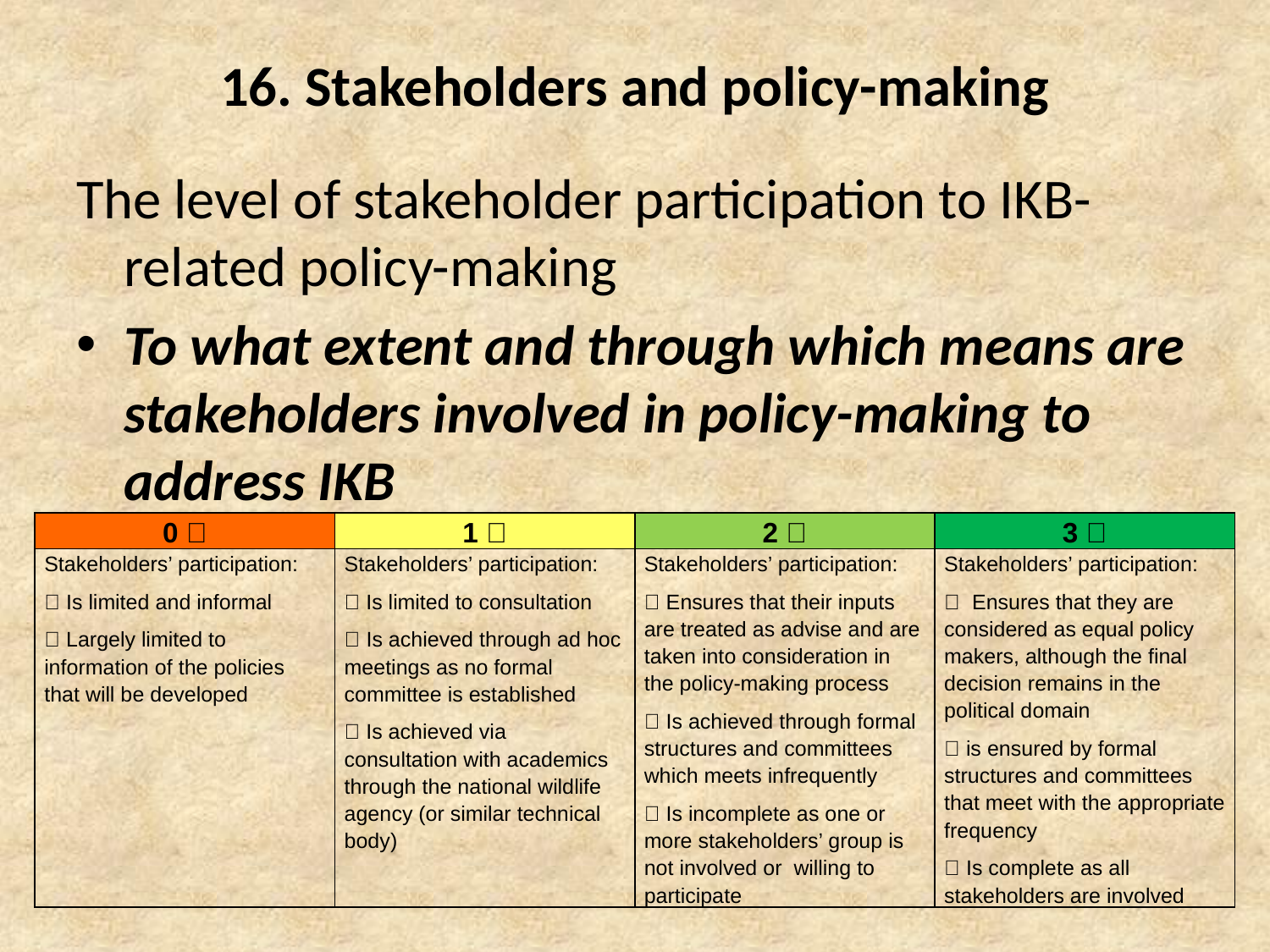

# 16. Stakeholders and policy-making
The level of stakeholder participation to IKB-related policy-making
To what extent and through which means are stakeholders involved in policy-making to address IKB

| 0 􀜆 | 1 􀜆 | 2 􀜆 | 3 􀜆 |
| --- | --- | --- | --- |
| Stakeholders’ participation: 􁃱 Is limited and informal 􁃱 Largely limited to information of the policies that will be developed | Stakeholders’ participation: 􀜆 Is limited to consultation 􀜆 Is achieved through ad hoc meetings as no formal committee is established 􀜆 Is achieved via consultation with academics through the national wildlife agency (or similar technical body) | Stakeholders’ participation: 􀜆 Ensures that their inputs are treated as advise and are taken into consideration in the policy-making process 􀜆 Is achieved through formal structures and committees which meets infrequently 􀜆 Is incomplete as one or more stakeholders’ group is not involved or willing to participate | Stakeholders’ participation: 􀜆 Ensures that they are considered as equal policy makers, although the final decision remains in the political domain 􁃱 is ensured by formal structures and committees that meet with the appropriate frequency 􁃱 Is complete as all stakeholders are involved |